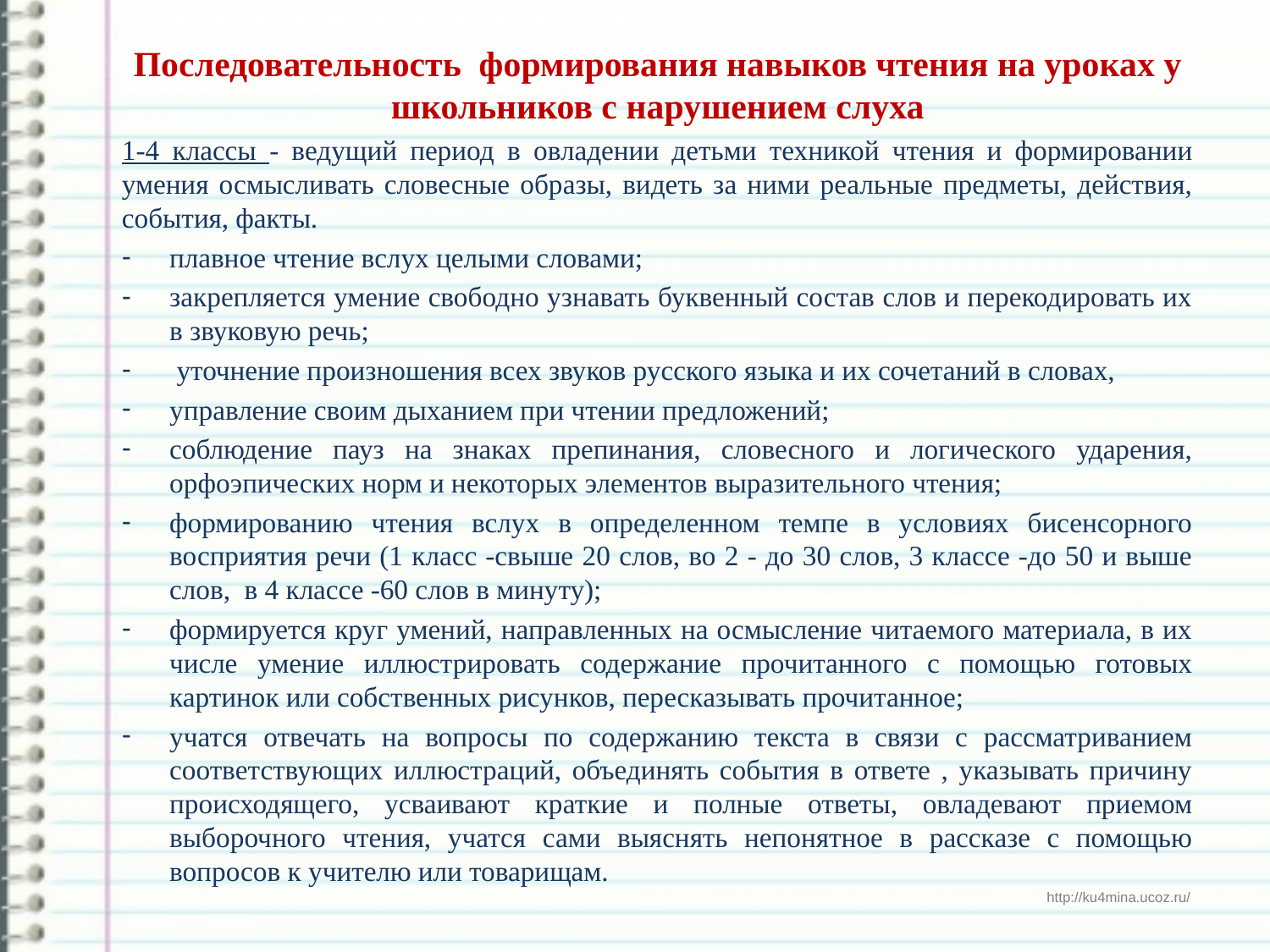

# Последовательность  формирования навыков чтения на уроках у школьников с нарушением слуха
1-4 классы - ведущий период в овладении детьми техникой чтения и формировании умения осмысливать словесные образы, видеть за ними реальные предметы, действия, события, факты.
плавное чтение вслух целыми словами;
закрепляется умение свободно узнавать буквенный состав слов и перекодировать их в звуковую речь;
 уточнение произношения всех звуков русского языка и их сочетаний в словах,
управление своим дыханием при чтении предложений;
соблюдение пауз на знаках препинания, словесного и логического ударения, орфоэпических норм и некоторых элементов выразительного чтения;
формированию чтения вслух в определенном темпе в условиях бисенсорного восприятия речи (1 класс -свыше 20 слов, во 2 - до 30 слов, 3 классе -до 50 и выше слов,  в 4 классе -60 слов в минуту);
формируется круг умений, направленных на осмысление читаемого материала, в их числе умение иллюстрировать содержание прочитанного с помощью готовых картинок или собственных рисунков, пересказывать прочитанное;
учатся отвечать на вопросы по содержанию текста в связи с рассматриванием соответствующих иллюстраций, объединять события в ответе , указывать причину происходящего, усваивают краткие и полные ответы, овладевают приемом выборочного чтения, учатся сами выяснять непонятное в рассказе с помощью вопросов к учителю или товарищам.